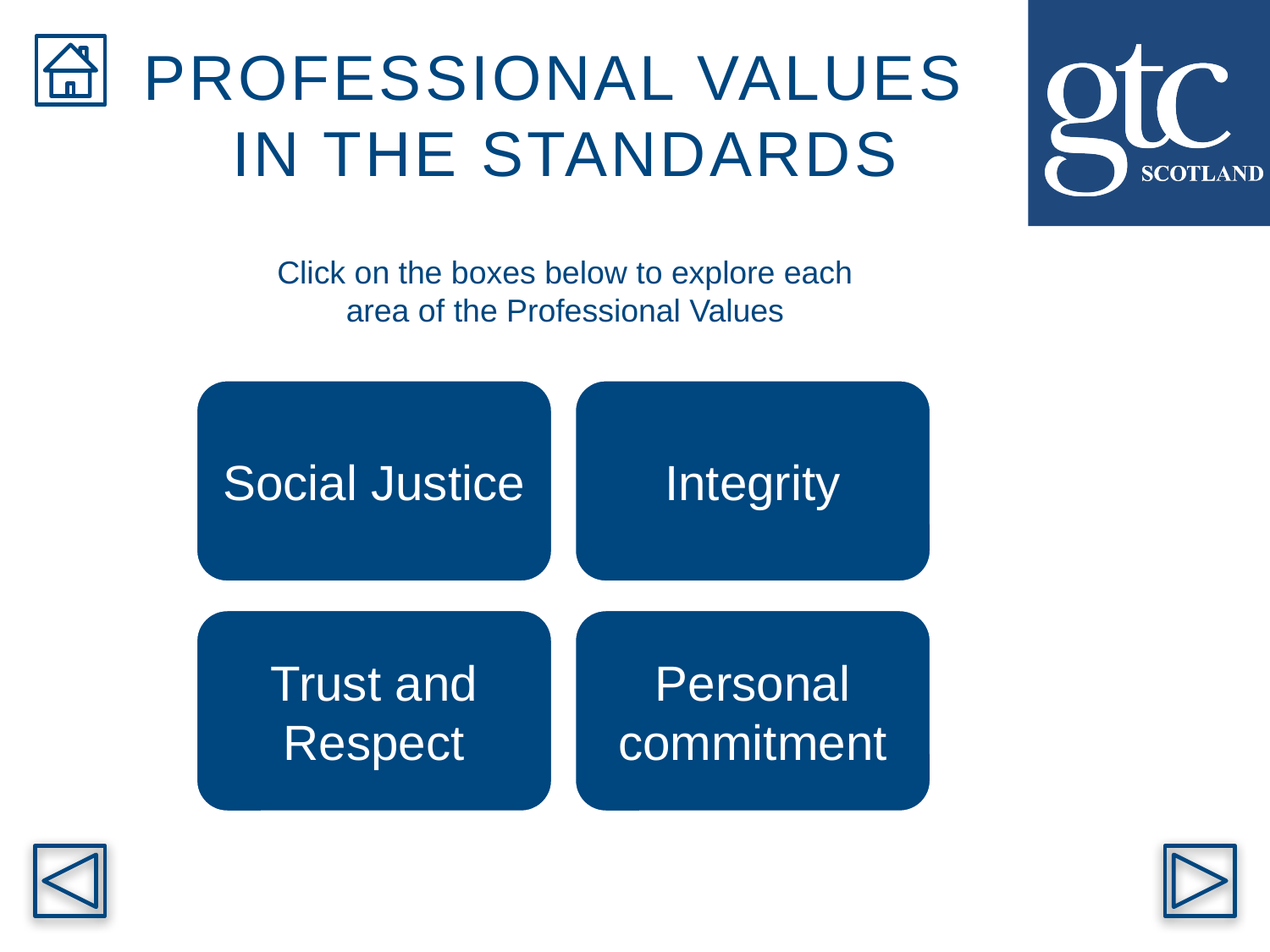

PROFESSIONAL VALUES
IN THE STANDARDS

Click on the boxes below to explore each area of the Professional Values
Social Justice
Integrity
Trust and Respect
Personal commitment